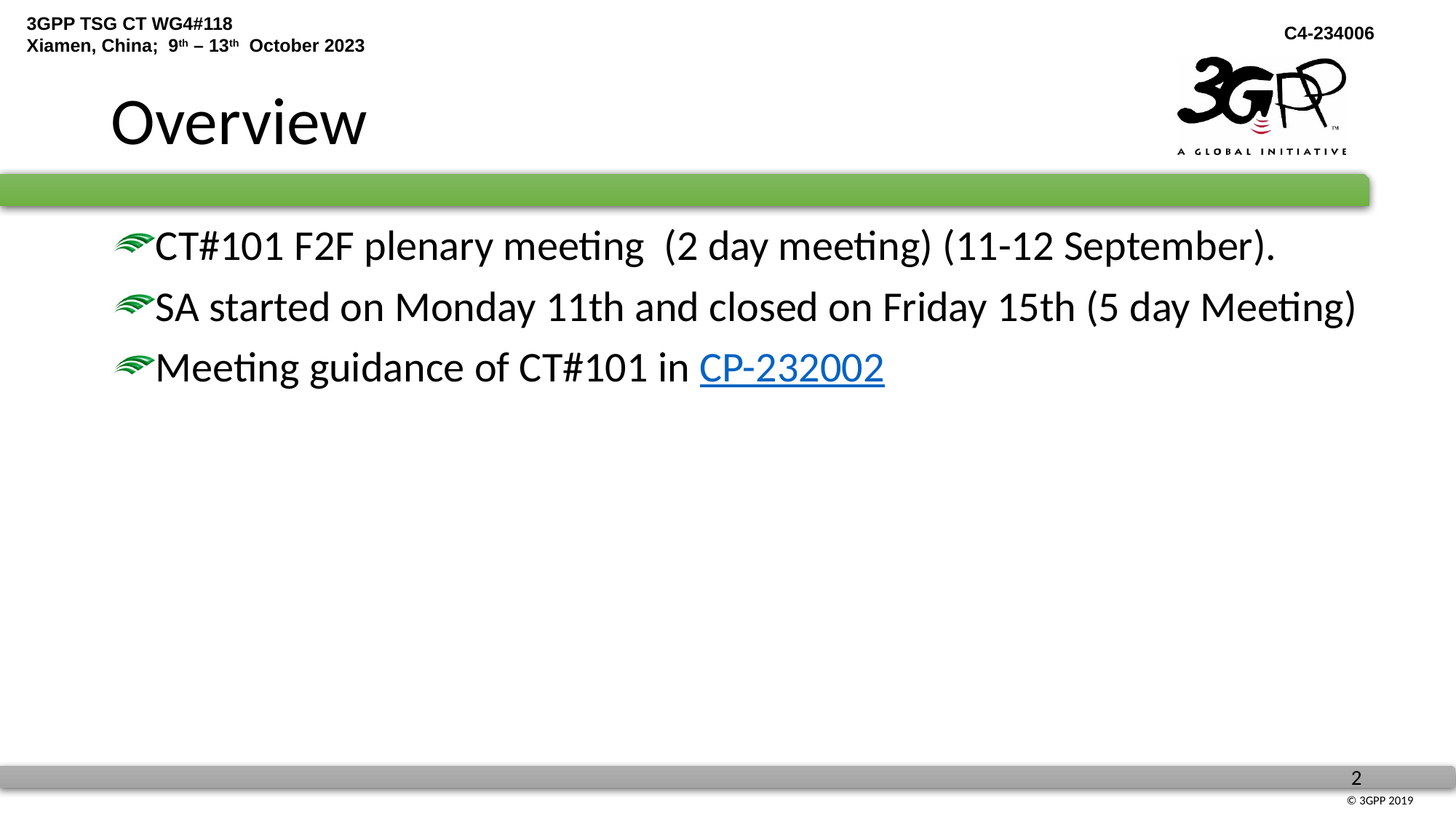

# Overview
CT#101 F2F plenary meeting  (2 day meeting) (11-12 September).
SA started on Monday 11th and closed on Friday 15th (5 day Meeting)
Meeting guidance of CT#101 in CP-232002